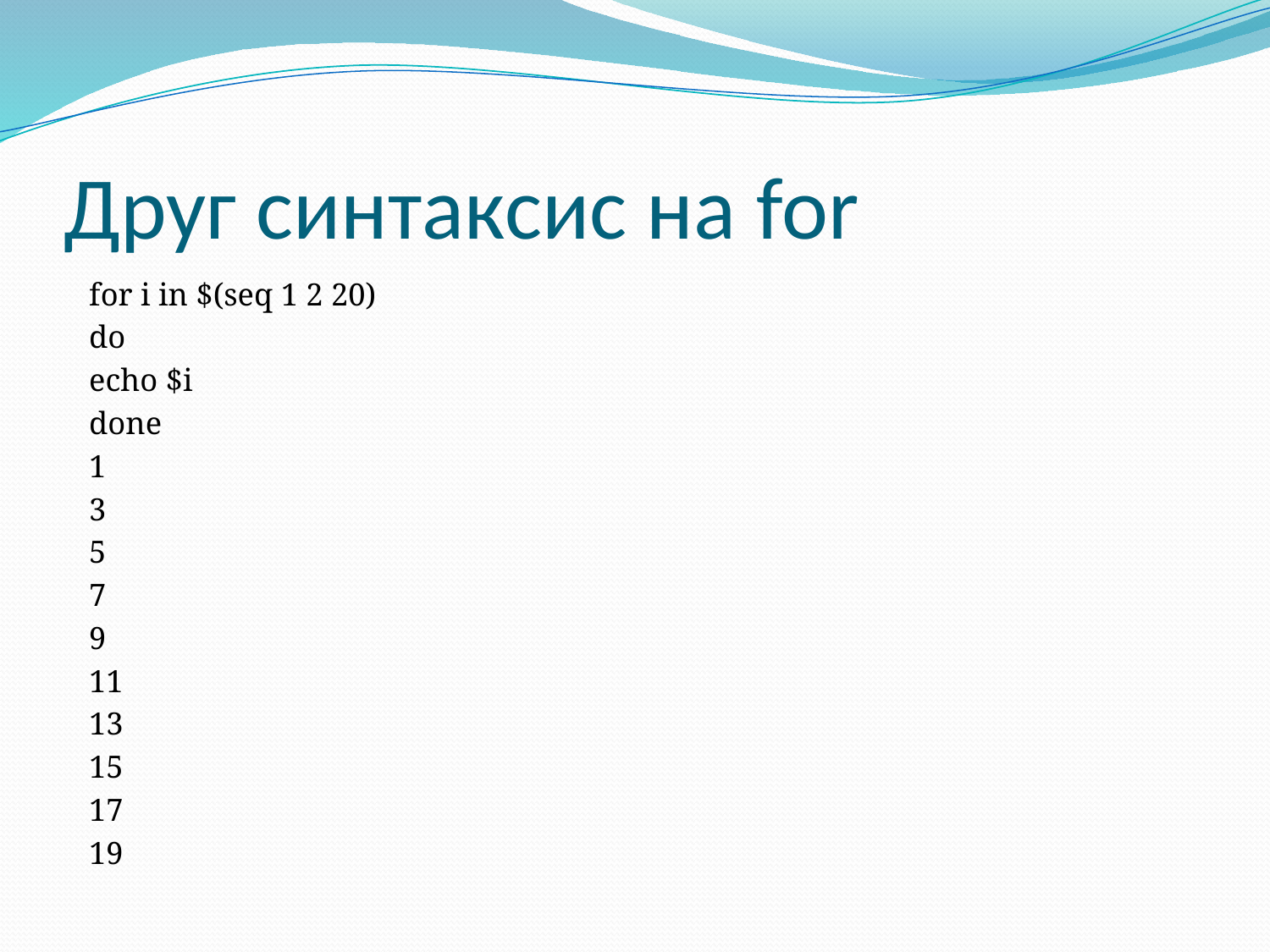

# Друг синтаксис на for
for i in $(seq 1 2 20)
do
	echo $i
done
1
3
5
7
9
11
13
15
17
19